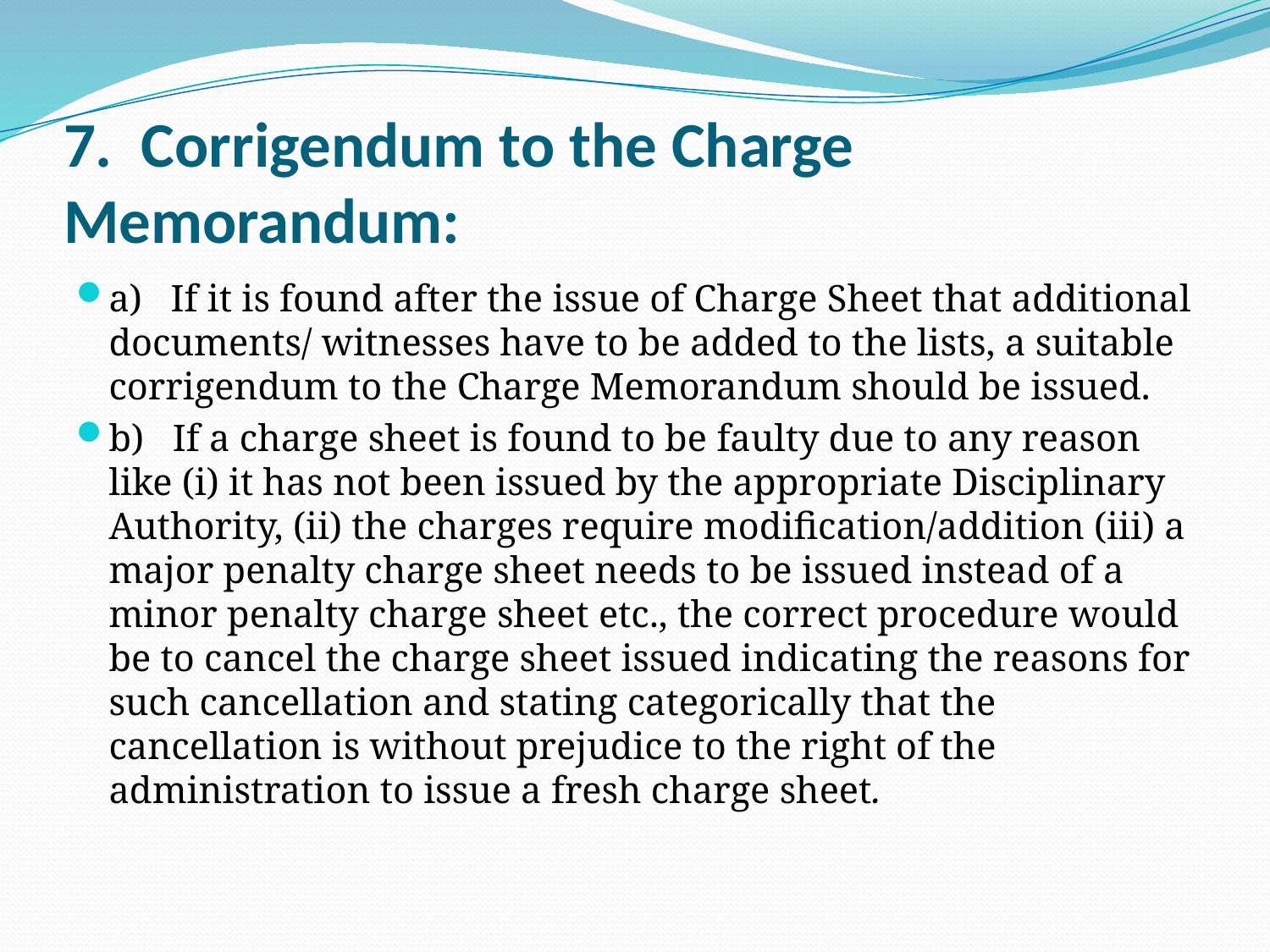

# 7.  Corrigendum to the Charge Memorandum:
a)   If it is found after the issue of Charge Sheet that additional documents/ witnesses have to be added to the lists, a suitable corrigendum to the Charge Memorandum should be issued.
b)   If a charge sheet is found to be faulty due to any reason like (i) it has not been issued by the appropriate Disciplinary Authority, (ii) the charges require modification/addition (iii) a major penalty charge sheet needs to be issued instead of a minor penalty charge sheet etc., the correct procedure would be to cancel the charge sheet issued indicating the reasons for such cancellation and stating categorically that the cancellation is without prejudice to the right of the administration to issue a fresh charge sheet.